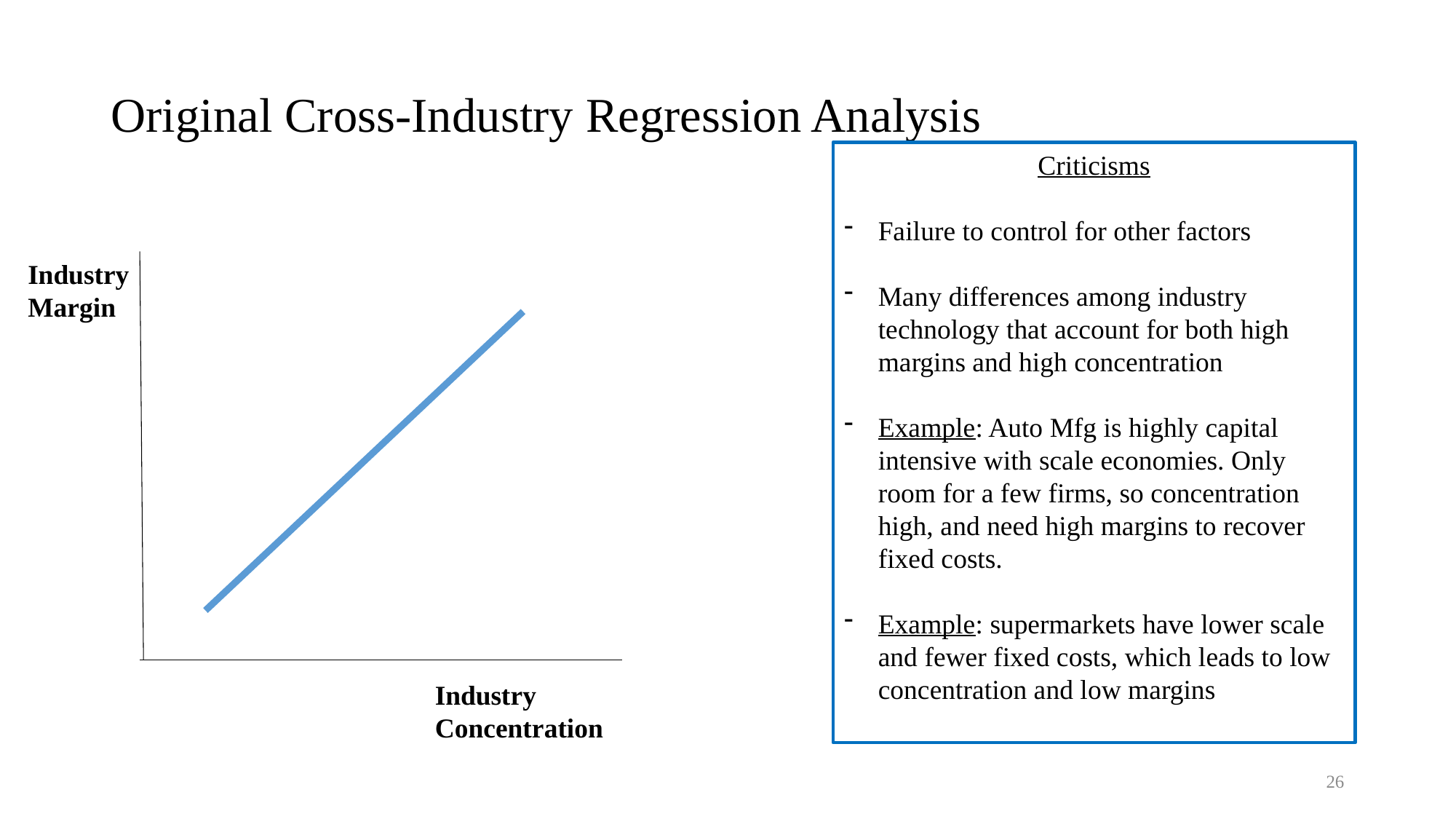

# Original Cross-Industry Regression Analysis
Criticisms
Failure to control for other factors
Many differences among industry technology that account for both high margins and high concentration
Example: Auto Mfg is highly capital intensive with scale economies. Only room for a few firms, so concentration high, and need high margins to recover fixed costs.
Example: supermarkets have lower scale and fewer fixed costs, which leads to low concentration and low margins

IndustryMargin
Industry Concentration
26